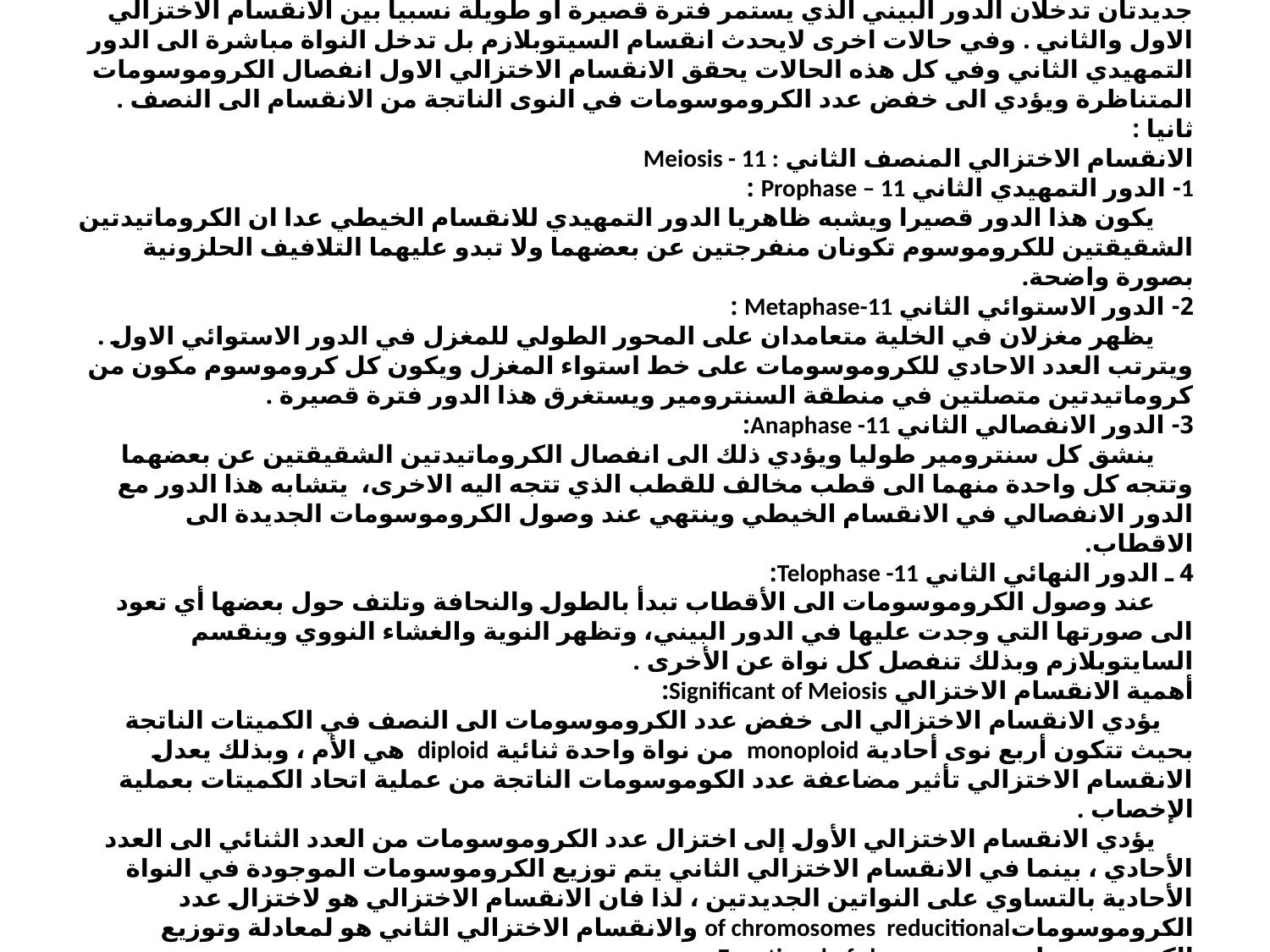

# 4- الدور النهائي الاول Telophase -1  : بوصول الكروموسومات الى قطبي المغزل ينتهي الدور الانفصالي الاول ويبدا الدور النهائي الاول . يختلف هذا الدور باختلاف الكائنات الحية ، ففي بعض الحالات يظهر الغشاء النووي حول الكروموسومات ثم تظهر النوية بجوار منطقة تنظيمها ثم ينقسم السايتوبلازم فتتكون خليتان جديدتان تدخلان الدور البيني الذي يستمر فترة قصيرة او طويلة نسبيا بين الانقسام الاختزالي الاول والثاني . وفي حالات اخرى لايحدث انقسام السيتوبلازم بل تدخل النواة مباشرة الى الدور التمهيدي الثاني وفي كل هذه الحالات يحقق الانقسام الاختزالي الاول انفصال الكروموسومات المتناظرة ويؤدي الى خفض عدد الكروموسومات في النوى الناتجة من الانقسام الى النصف . ثانيا : الانقسام الاختزالي المنصف الثاني Meiosis - 11 : 1- الدور التمهيدي الثاني Prophase – 11 : يكون هذا الدور قصيرا ويشبه ظاهريا الدور التمهيدي للانقسام الخيطي عدا ان الكروماتيدتين الشقيقتين للكروموسوم تكونان منفرجتين عن بعضهما ولا تبدو عليهما التلافيف الحلزونية بصورة واضحة. 2- الدور الاستوائي الثاني Metaphase-11 : يظهر مغزلان في الخلية متعامدان على المحور الطولي للمغزل في الدور الاستوائي الاول . ويترتب العدد الاحادي للكروموسومات على خط استواء المغزل ويكون كل كروموسوم مكون من كروماتيدتين متصلتين في منطقة السنترومير ويستغرق هذا الدور فترة قصيرة . 3- الدور الانفصالي الثاني Anaphase -11: ينشق كل سنترومير طوليا ويؤدي ذلك الى انفصال الكروماتيدتين الشقيقتين عن بعضهما وتتجه كل واحدة منهما الى قطب مخالف للقطب الذي تتجه اليه الاخرى،  يتشابه هذا الدور مع الدور الانفصالي في الانقسام الخيطي وينتهي عند وصول الكروموسومات الجديدة الى الاقطاب. 4 ـ الدور النهائي الثاني Telophase -11: عند وصول الكروموسومات الى الأقطاب تبدأ بالطول والنحافة وتلتف حول بعضها أي تعود الى صورتها التي وجدت عليها في الدور البيني، وتظهر النوية والغشاء النووي وينقسم السايتوبلازم وبذلك تنفصل كل نواة عن الأخرى . أهمية الانقسام الاختزالي Significant of Meiosis: يؤدي الانقسام الاختزالي الى خفض عدد الكروموسومات الى النصف في الكميتات الناتجة بحيث تتكون أربع نوى أحادية monoploid  من نواة واحدة ثنائية diploid  هي الأم ، وبذلك يعدل الانقسام الاختزالي تأثير مضاعفة عدد الكوموسومات الناتجة من عملية اتحاد الكميتات بعملية الإخصاب . يؤدي الانقسام الاختزالي الأول إلى اختزال عدد الكروموسومات من العدد الثنائي الى العدد الأحادي ، بينما في الانقسام الاختزالي الثاني يتم توزيع الكروموسومات الموجودة في النواة الأحادية بالتساوي على النواتين الجديدتين ، لذا فان الانقسام الاختزالي هو لاختزال عدد الكروموسوماتof chromosomes  reducitional والانقسام الاختزالي الثاني هو لمعادلة وتوزيع الكروموسومات Equational of chromosomes  . ان للانقسام الاختزالي دورا كبيرا في استحداث الاختلافات في الصفات  الوراثية التي تتحكم بها الجينات المحمولة على الكروموسومات بطريقتين أساسيتين هما :